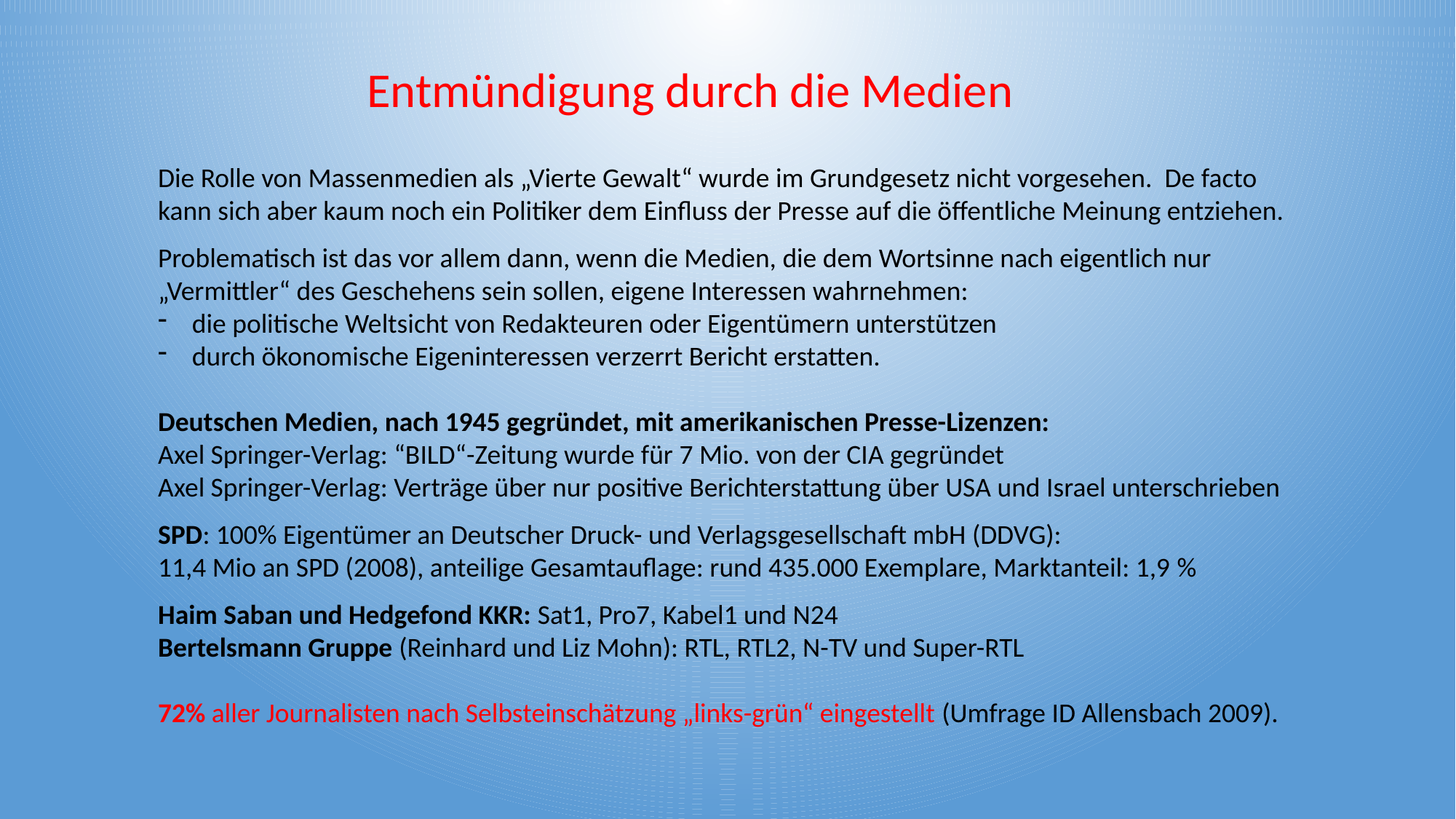

Entmündigung durch die Medien
Die Rolle von Massenmedien als „Vierte Gewalt“ wurde im Grundgesetz nicht vorgesehen.  De facto kann sich aber kaum noch ein Politiker dem Einfluss der Presse auf die öffentliche Meinung entziehen.

Problematisch ist das vor allem dann, wenn die Medien, die dem Wortsinne nach eigentlich nur „Vermittler“ des Geschehens sein sollen, eigene Interessen wahrnehmen:
die politische Weltsicht von Redakteuren oder Eigentümern unterstützen
durch ökonomische Eigeninteressen verzerrt Bericht erstatten.

Deutschen Medien, nach 1945 gegründet, mit amerikanischen Presse-Lizenzen:
Axel Springer-Verlag: “BILD“-Zeitung wurde für 7 Mio. von der CIA gegründet
Axel Springer-Verlag: Verträge über nur positive Berichterstattung über USA und Israel unterschrieben

SPD: 100% Eigentümer an Deutscher Druck- und Verlagsgesellschaft mbH (DDVG):
11,4 Mio an SPD (2008), anteilige Gesamtauflage: rund 435.000 Exemplare, Marktanteil: 1,9 %

Haim Saban und Hedgefond KKR: Sat1, Pro7, Kabel1 und N24
Bertelsmann Gruppe (Reinhard und Liz Mohn): RTL, RTL2, N-TV und Super-RTL

72% aller Journalisten nach Selbsteinschätzung „links-grün“ eingestellt (Umfrage ID Allensbach 2009).